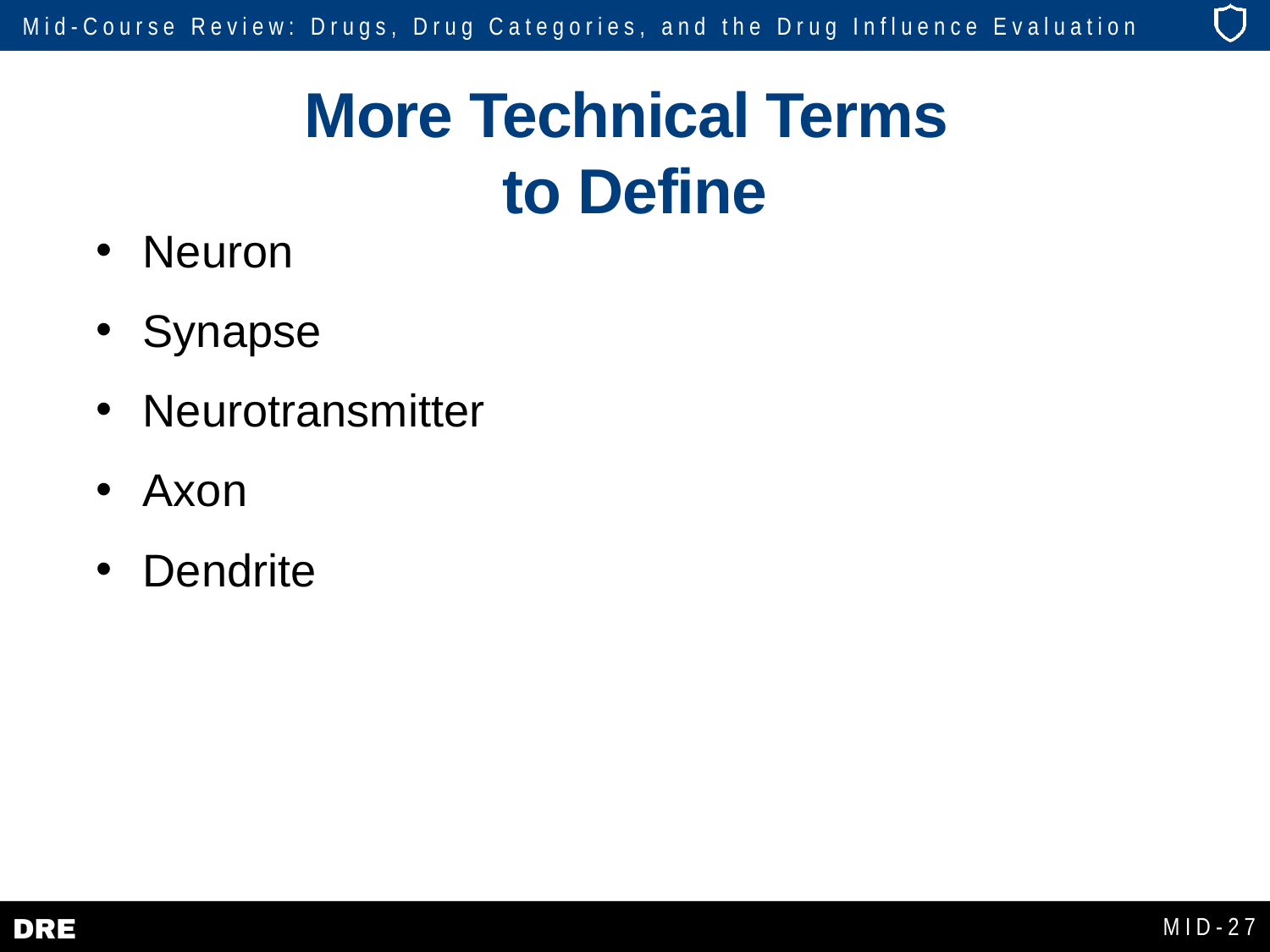

# More Technical Terms to Define
Neuron
Synapse
Neurotransmitter
Axon
Dendrite

MID-27